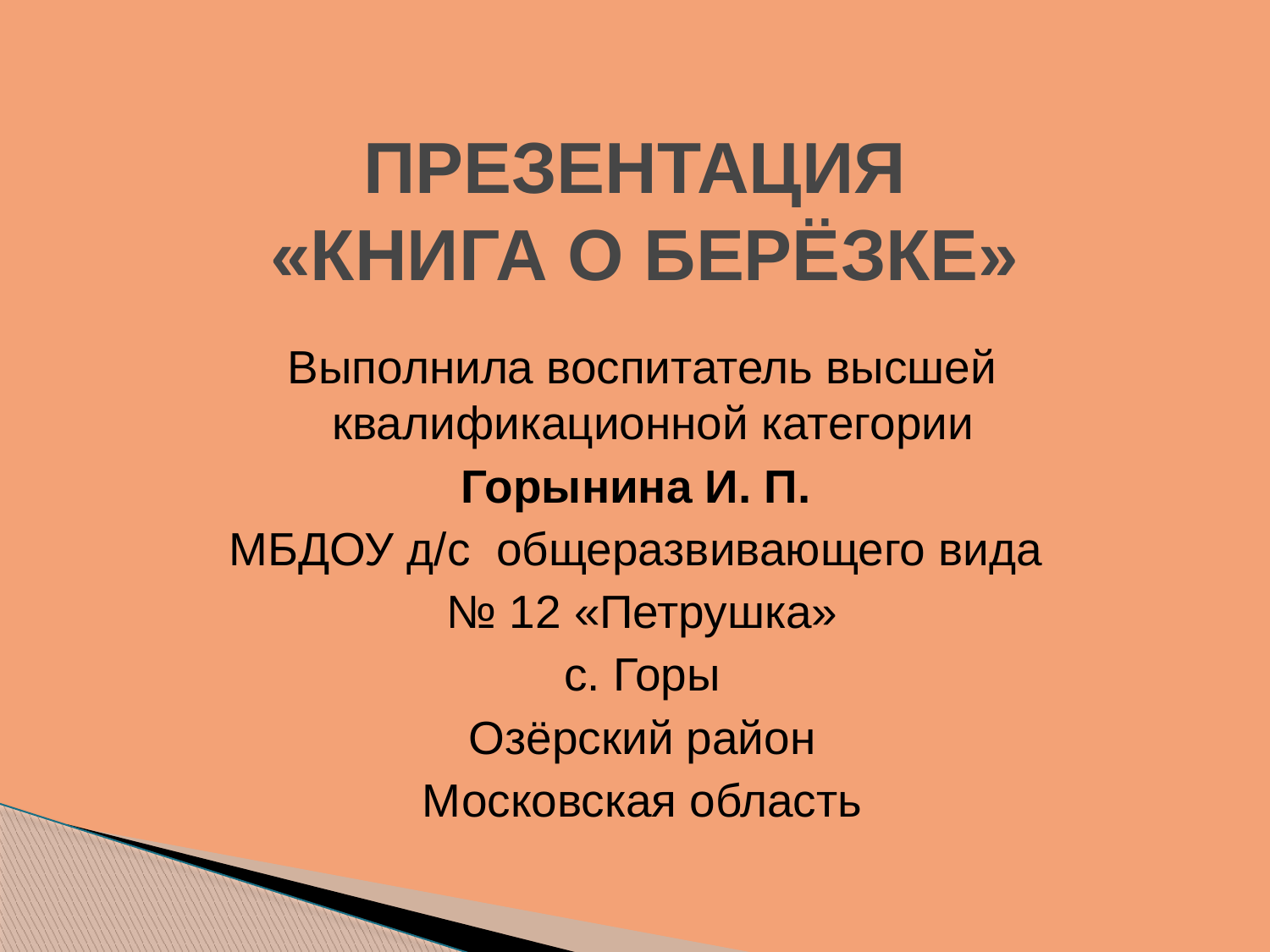

# ПРЕЗЕНТАЦИЯ «КНИГА О БЕРЁЗКЕ»

Выполнила воспитатель высшей квалификационной категории
Горынина И. П.
МБДОУ д/с  общеразвивающего вида
№ 12 «Петрушка»
с. Горы
Озёрский район
Московская область